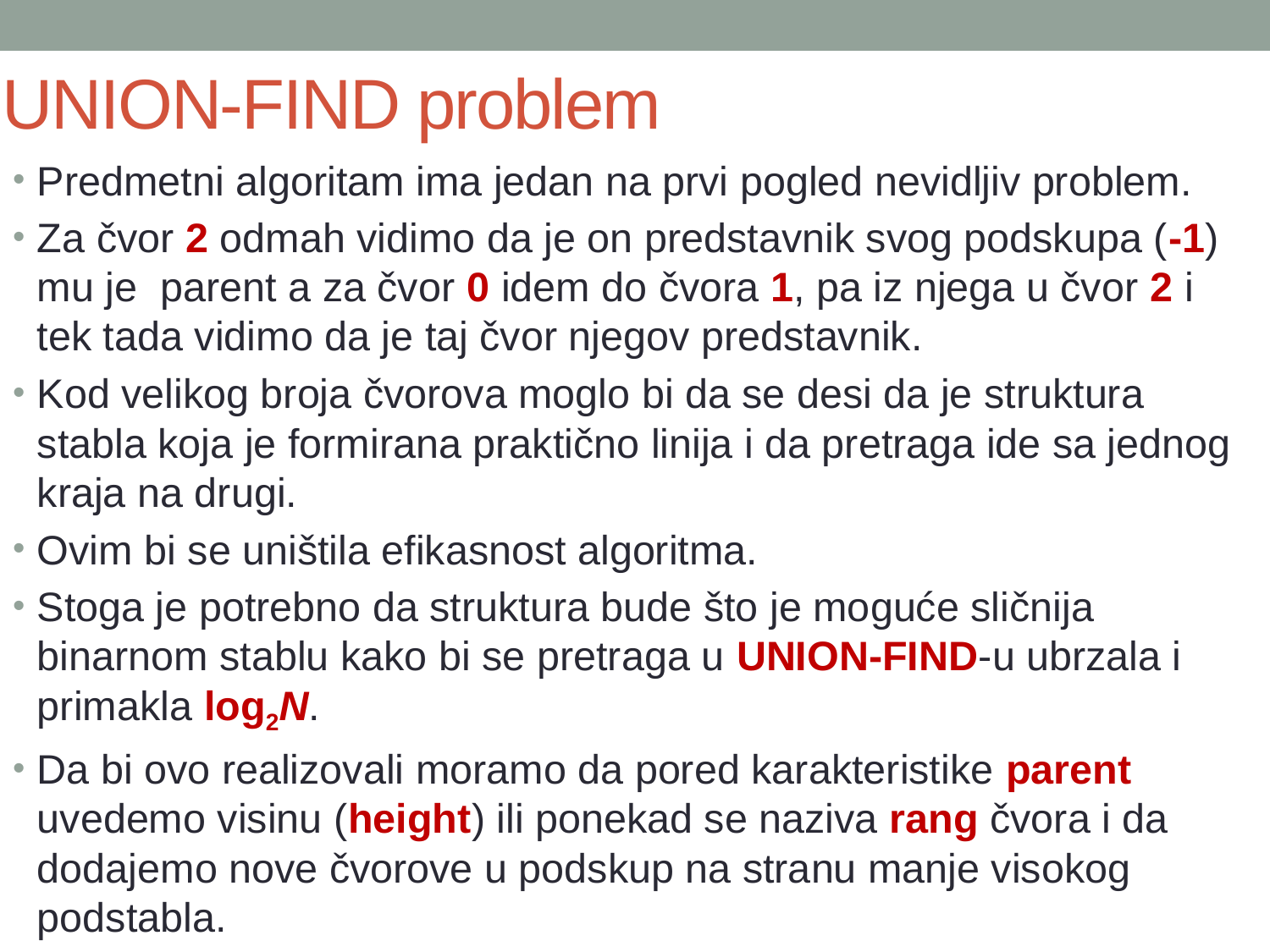

# UNION-FIND problem
Predmetni algoritam ima jedan na prvi pogled nevidljiv problem.
Za čvor 2 odmah vidimo da je on predstavnik svog podskupa (-1) mu je  parent a za čvor 0 idem do čvora 1, pa iz njega u čvor 2 i tek tada vidimo da je taj čvor njegov predstavnik.
Kod velikog broja čvorova moglo bi da se desi da je struktura stabla koja je formirana praktično linija i da pretraga ide sa jednog kraja na drugi.
Ovim bi se uništila efikasnost algoritma.
Stoga je potrebno da struktura bude što je moguće sličnija binarnom stablu kako bi se pretraga u UNION-FIND-u ubrzala i primakla log2N.
Da bi ovo realizovali moramo da pored karakteristike parent uvedemo visinu (height) ili ponekad se naziva rang čvora i da dodajemo nove čvorove u podskup na stranu manje visokog podstabla.